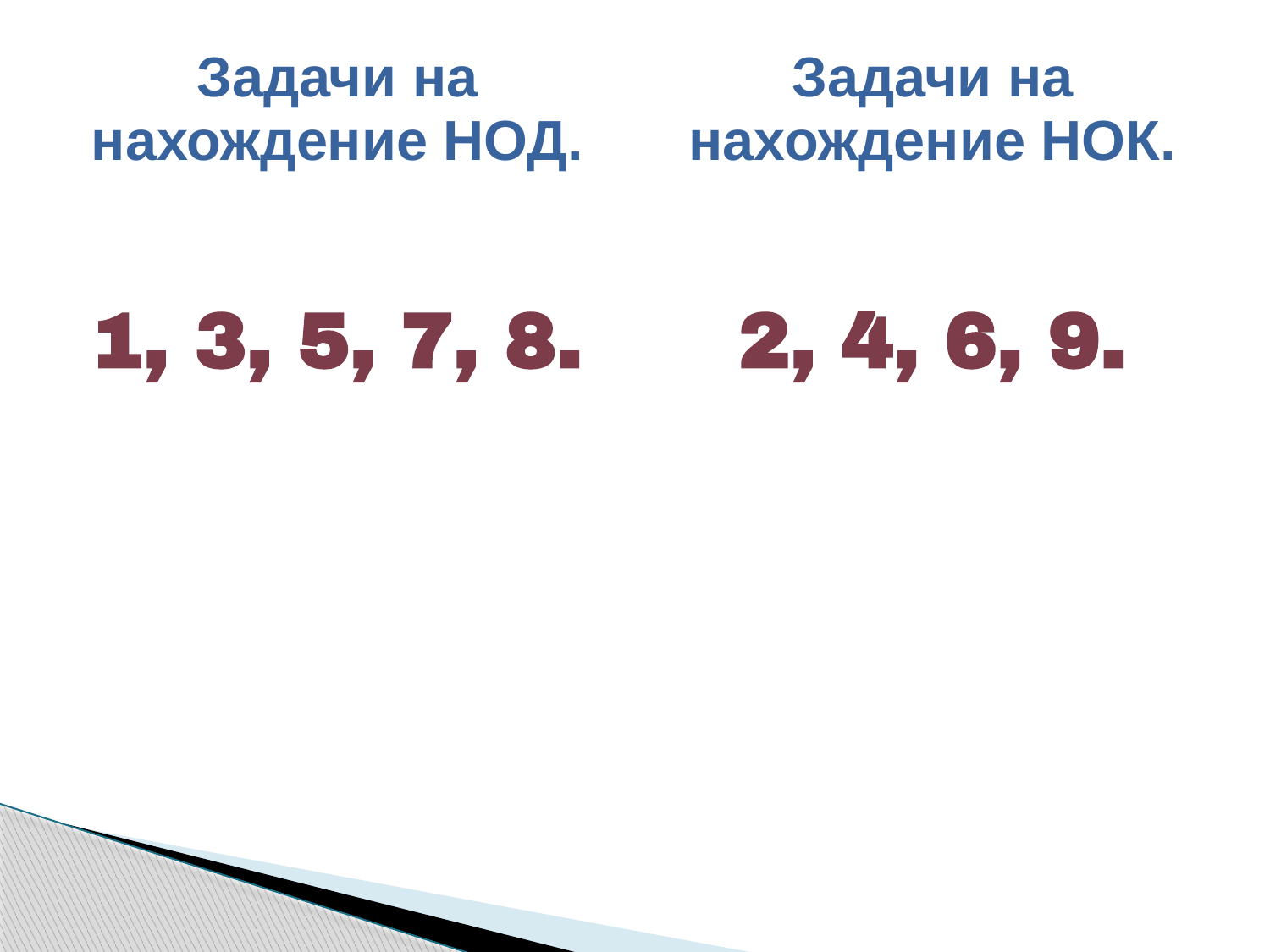

| Задачи на нахождение НОД. 1, 3, 5, 7, 8. | Задачи на нахождение НОК. 2, 4, 6, 9. |
| --- | --- |